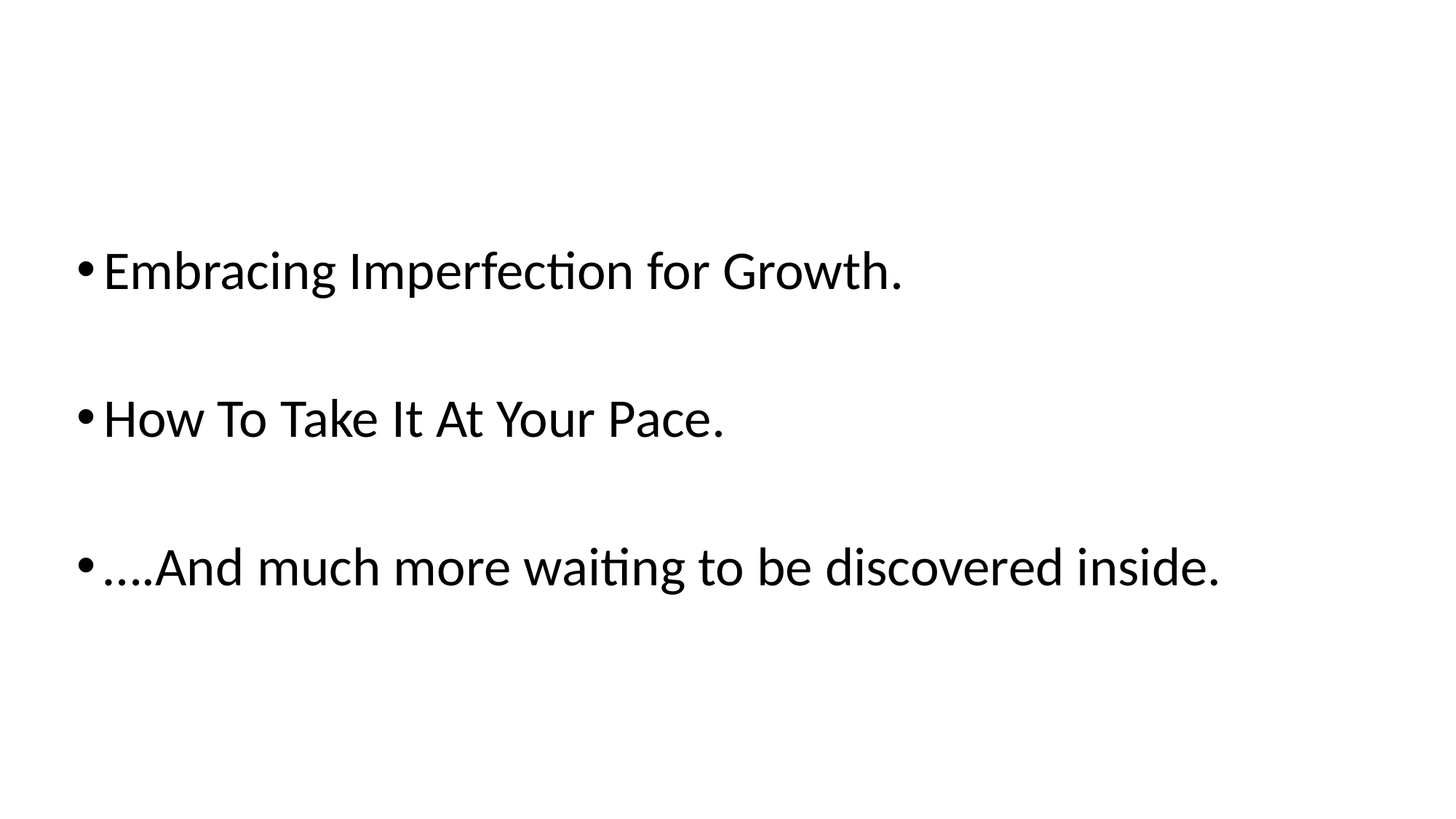

Embracing Imperfection for Growth.

How To Take It At Your Pace.

….And much more waiting to be discovered inside.